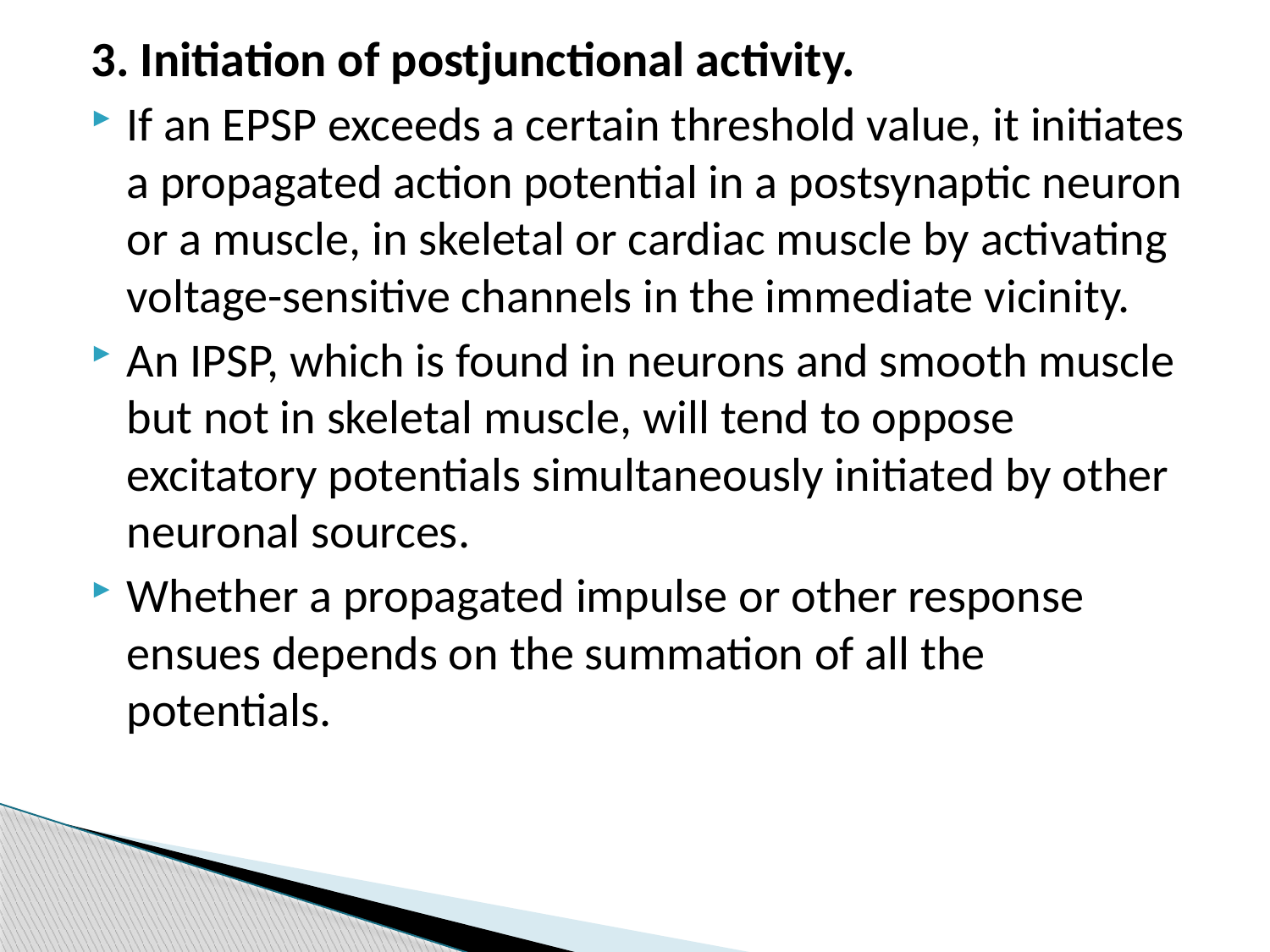

3. Initiation of postjunctional activity.
If an EPSP exceeds a certain threshold value, it initiates a propagated action potential in a postsynaptic neuron or a muscle, in skeletal or cardiac muscle by activating voltage-sensitive channels in the immediate vicinity.
An IPSP, which is found in neurons and smooth muscle but not in skeletal muscle, will tend to oppose excitatory potentials simultaneously initiated by other neuronal sources.
Whether a propagated impulse or other response ensues depends on the summation of all the potentials.